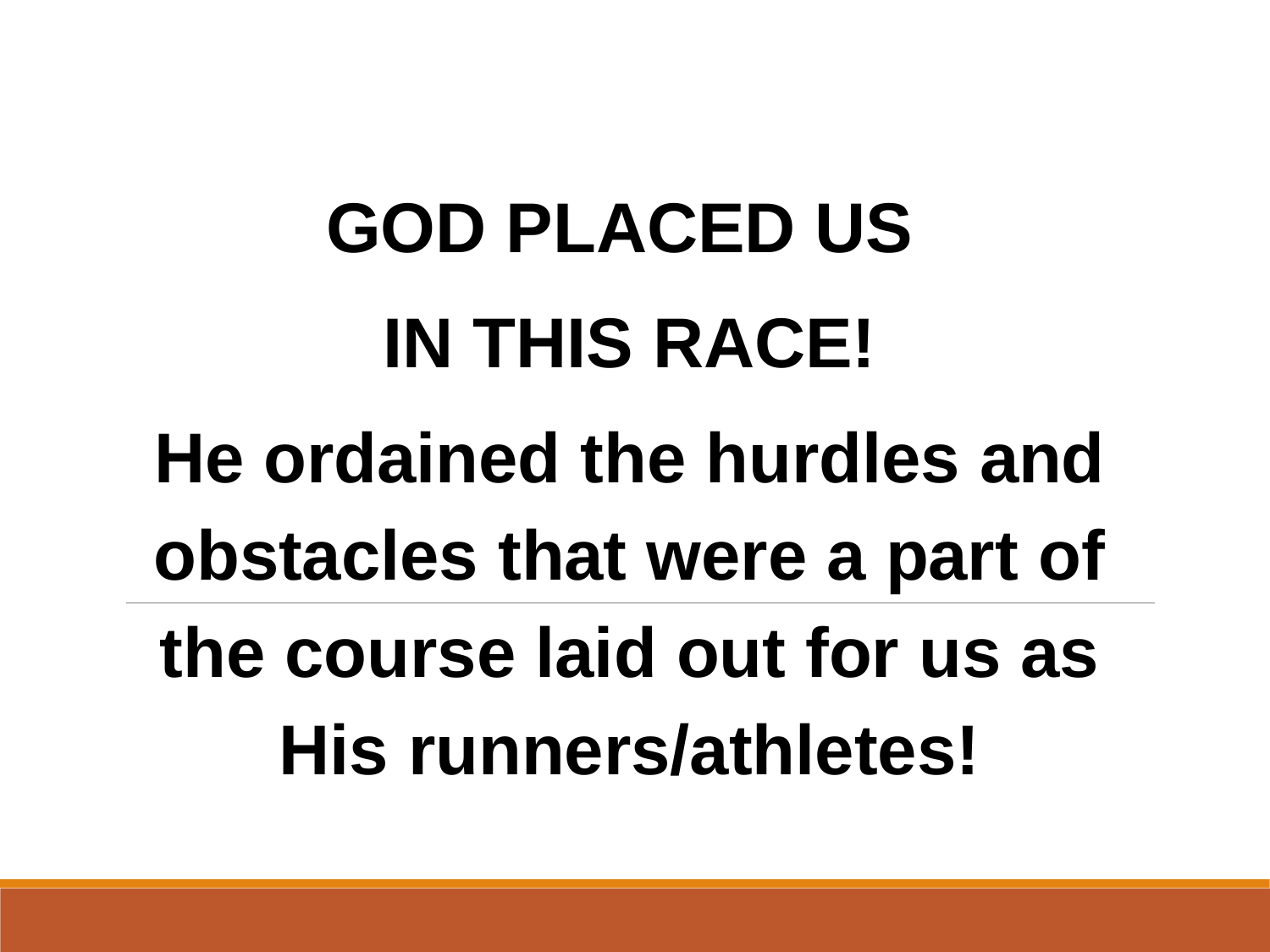

GOD PLACED US
IN THIS RACE!
He ordained the hurdles and obstacles that were a part of the course laid out for us as His runners/athletes!